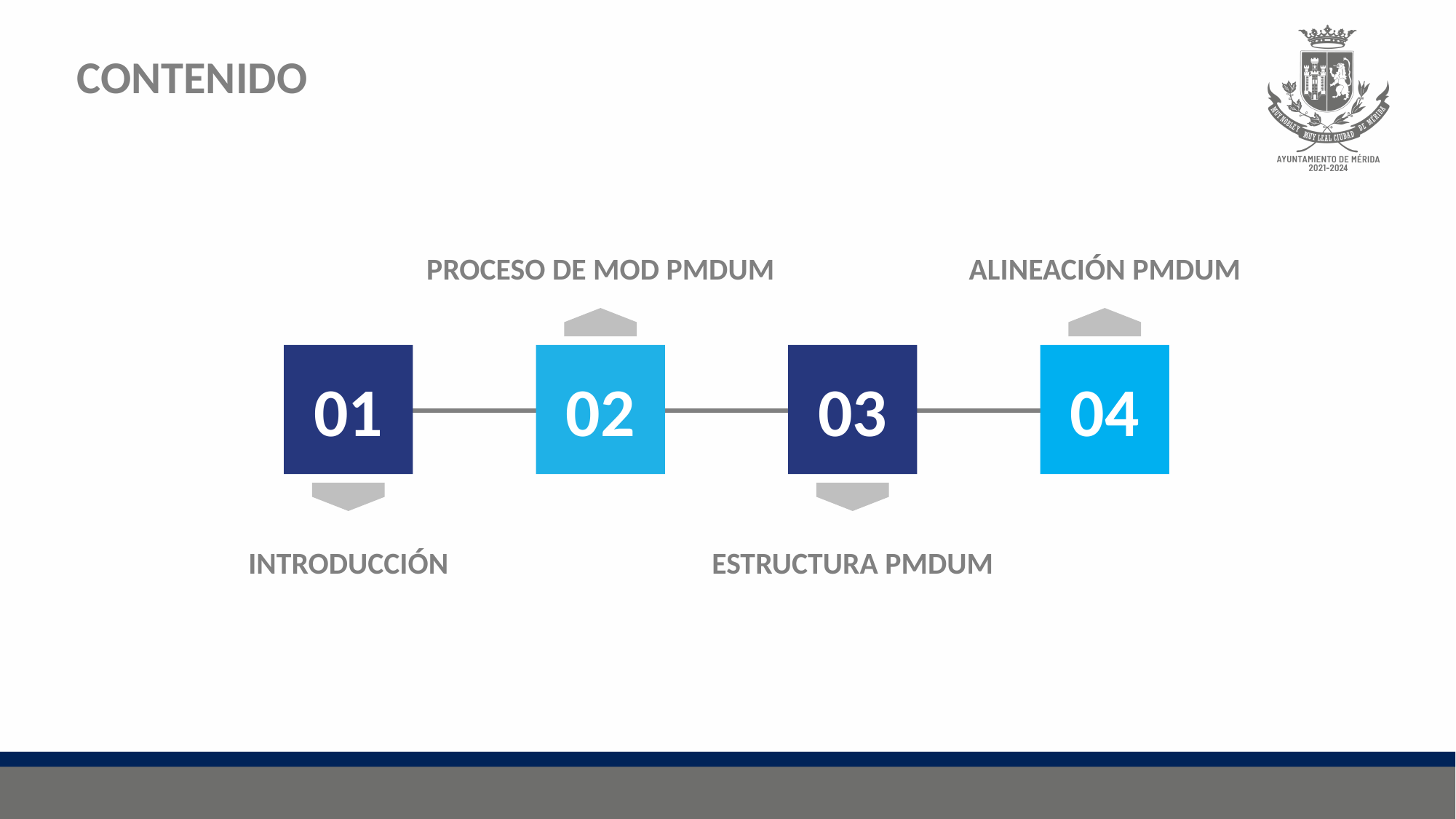

CONTENIDO
PROCESO DE MOD PMDUM
ALINEACIÓN PMDUM

01
02
03
04

ESTRUCTURA PMDUM
INTRODUCCIÓN